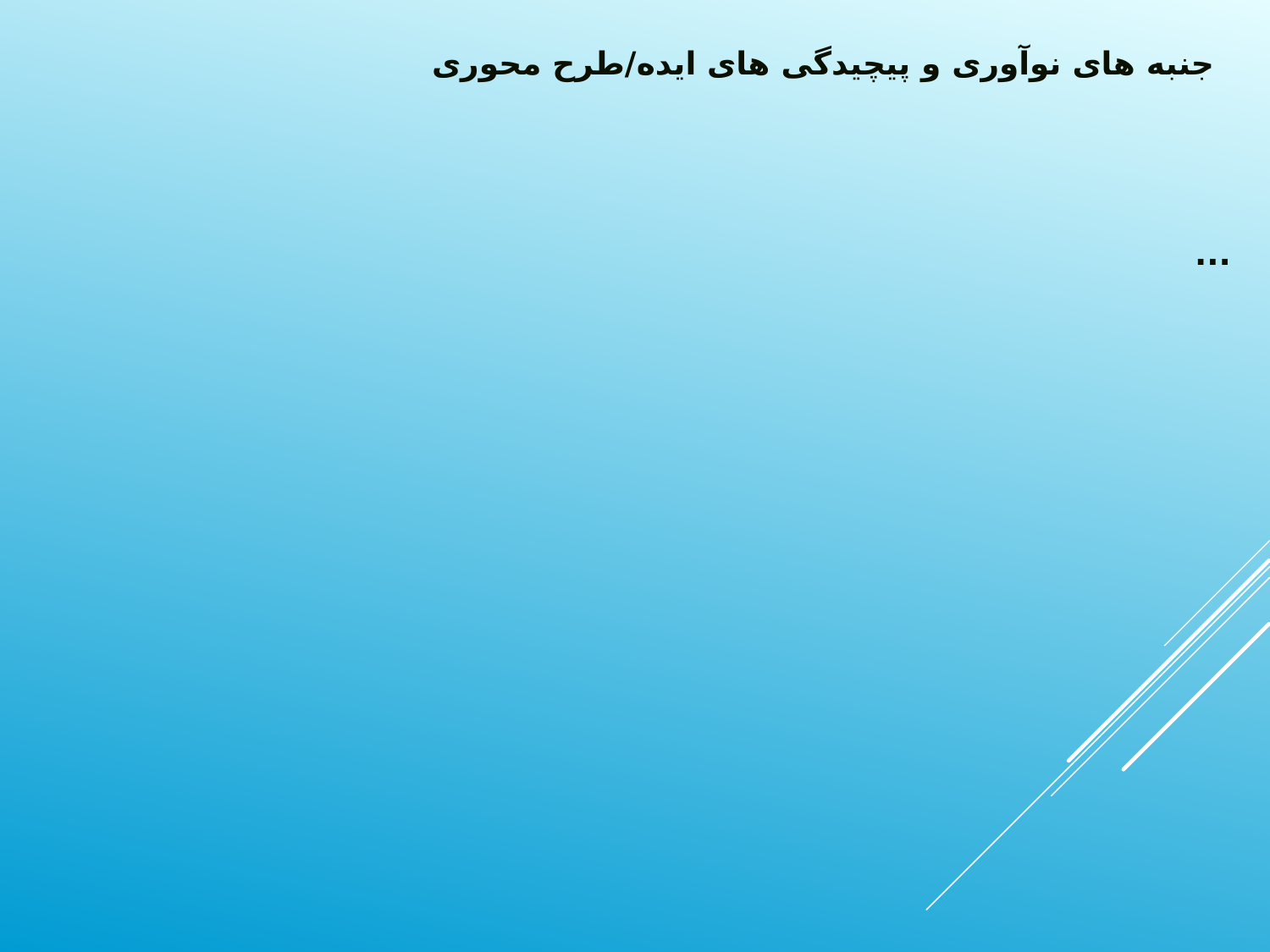

# جنبه های نوآوری و پیچیدگی های ایده/طرح محوری
...